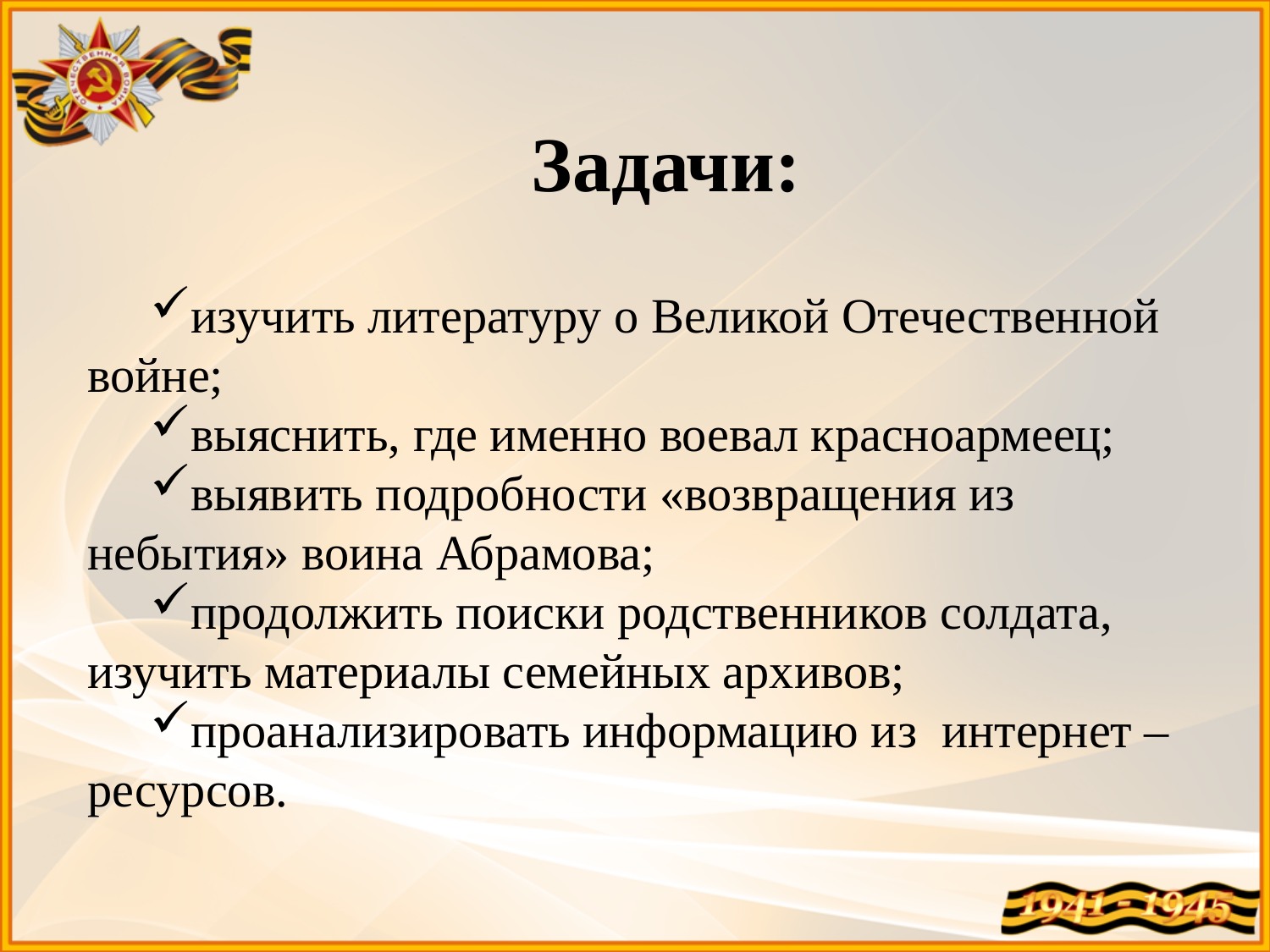

Задачи:

изучить литературу о Великой Отечественной войне;
выяснить, где именно воевал красноармеец;
выявить подробности «возвращения из небытия» воина Абрамова;
продолжить поиски родственников солдата, изучить материалы семейных архивов;
проанализировать информацию из  интернет – ресурсов.